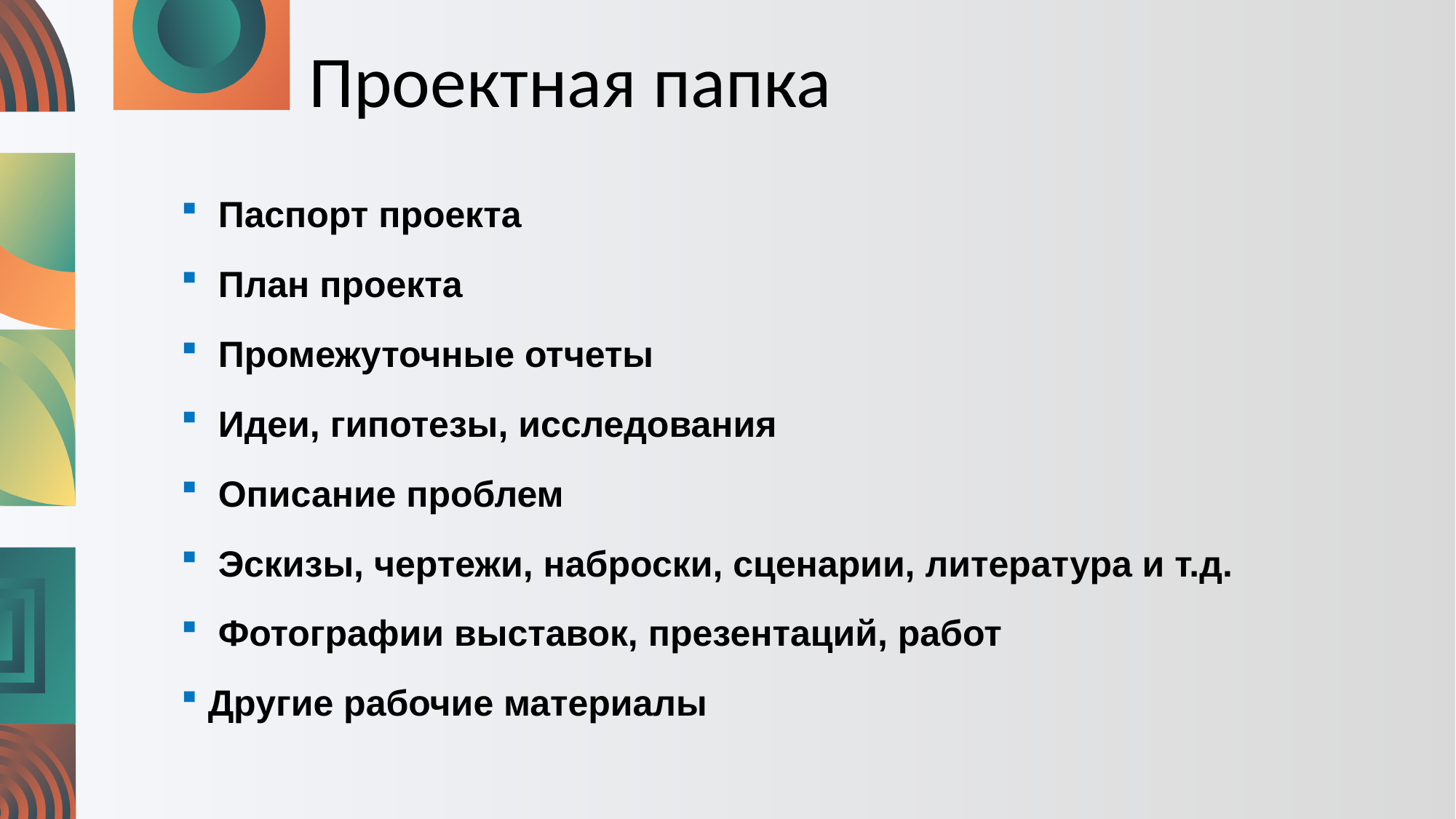

# Проектная папка
  Паспорт проекта
  План проекта
  Промежуточные отчеты
  Идеи, гипотезы, исследования
  Описание проблем
  Эскизы, чертежи, наброски, сценарии, литература и т.д.
  Фотографии выставок, презентаций, работ
 Другие рабочие материалы